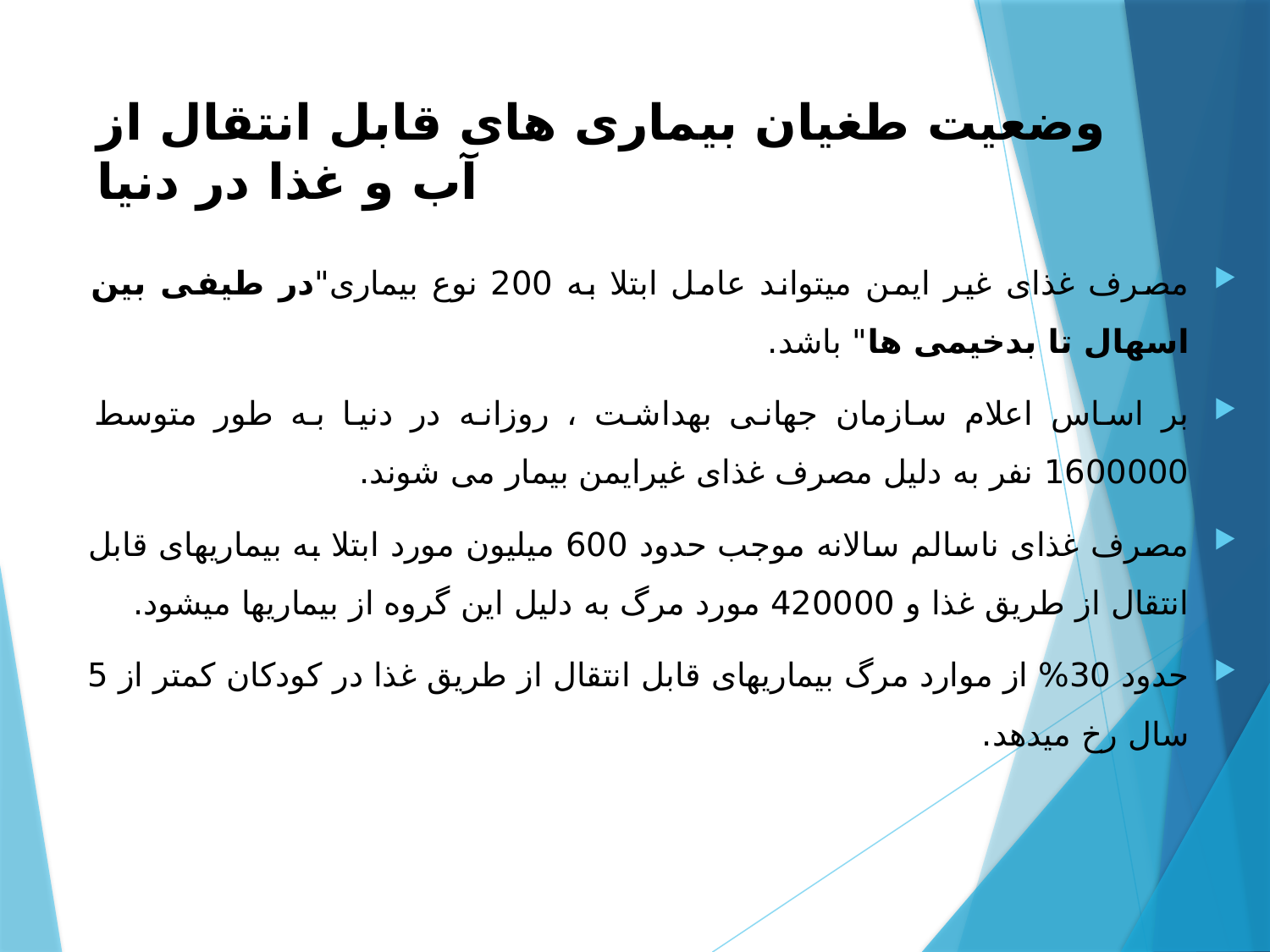

# وضعیت طغیان بیماری های قابل انتقال از آب و غذا در دنیا
مصرف غذای غیر ایمن میتواند عامل ابتلا به 200 نوع بیماری"در طیفی بین اسهال تا بدخیمی ها" باشد.
بر اساس اعلام سازمان جهانی بهداشت ، روزانه در دنیا به طور متوسط 1600000 نفر به دلیل مصرف غذای غیرایمن بیمار می شوند.
مصرف غذای ناسالم سالانه موجب حدود 600 میلیون مورد ابتلا به بیماریهای قابل انتقال از طریق غذا و 420000 مورد مرگ به دلیل این گروه از بیماریها میشود.
حدود 30% از موارد مرگ بیماریهای قابل انتقال از طریق غذا در کودکان کمتر از 5 سال رخ میدهد.